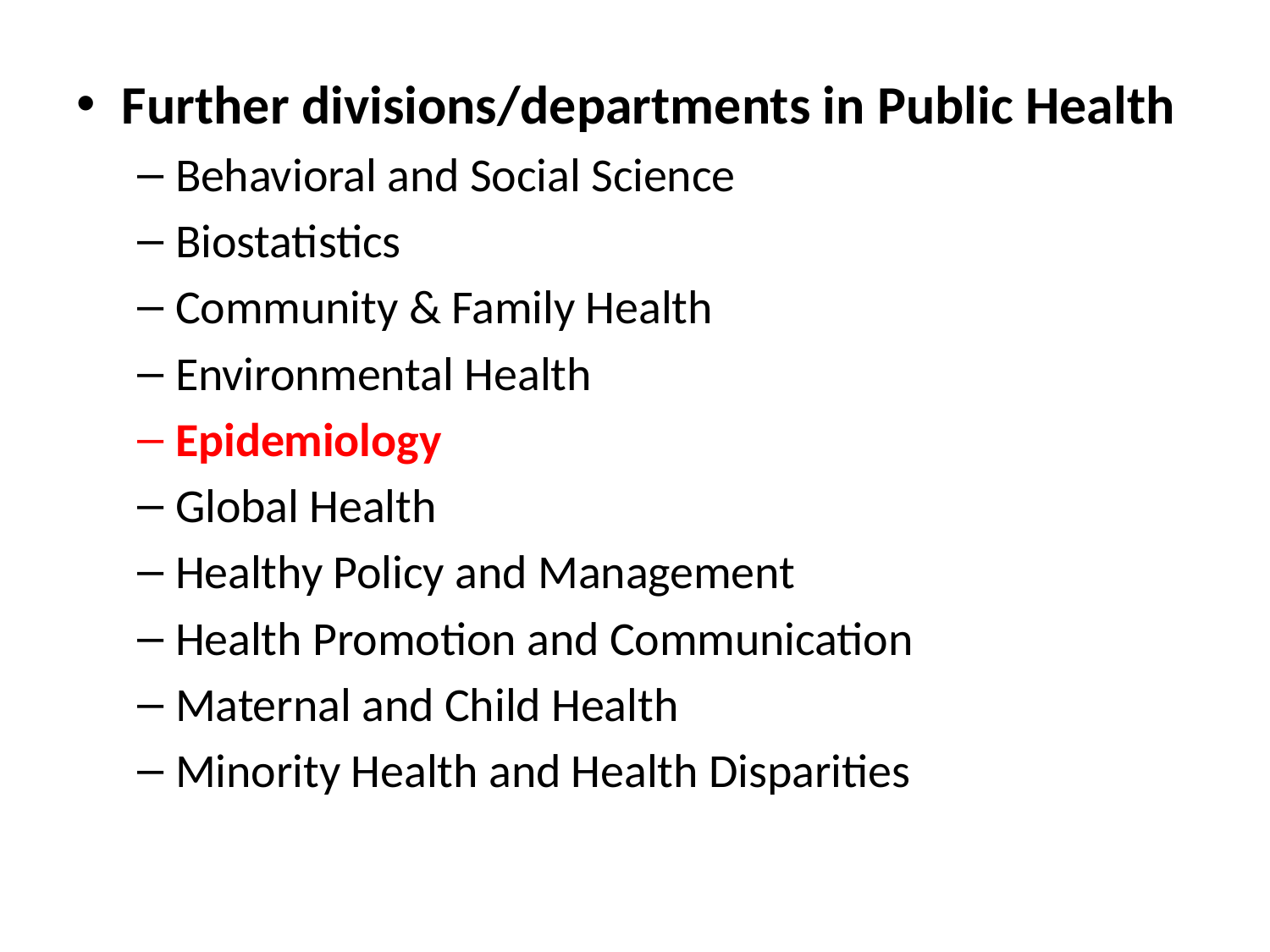

Further divisions/departments in Public Health
Behavioral and Social Science
Biostatistics
Community & Family Health
Environmental Health
Epidemiology
Global Health
Healthy Policy and Management
Health Promotion and Communication
Maternal and Child Health
Minority Health and Health Disparities